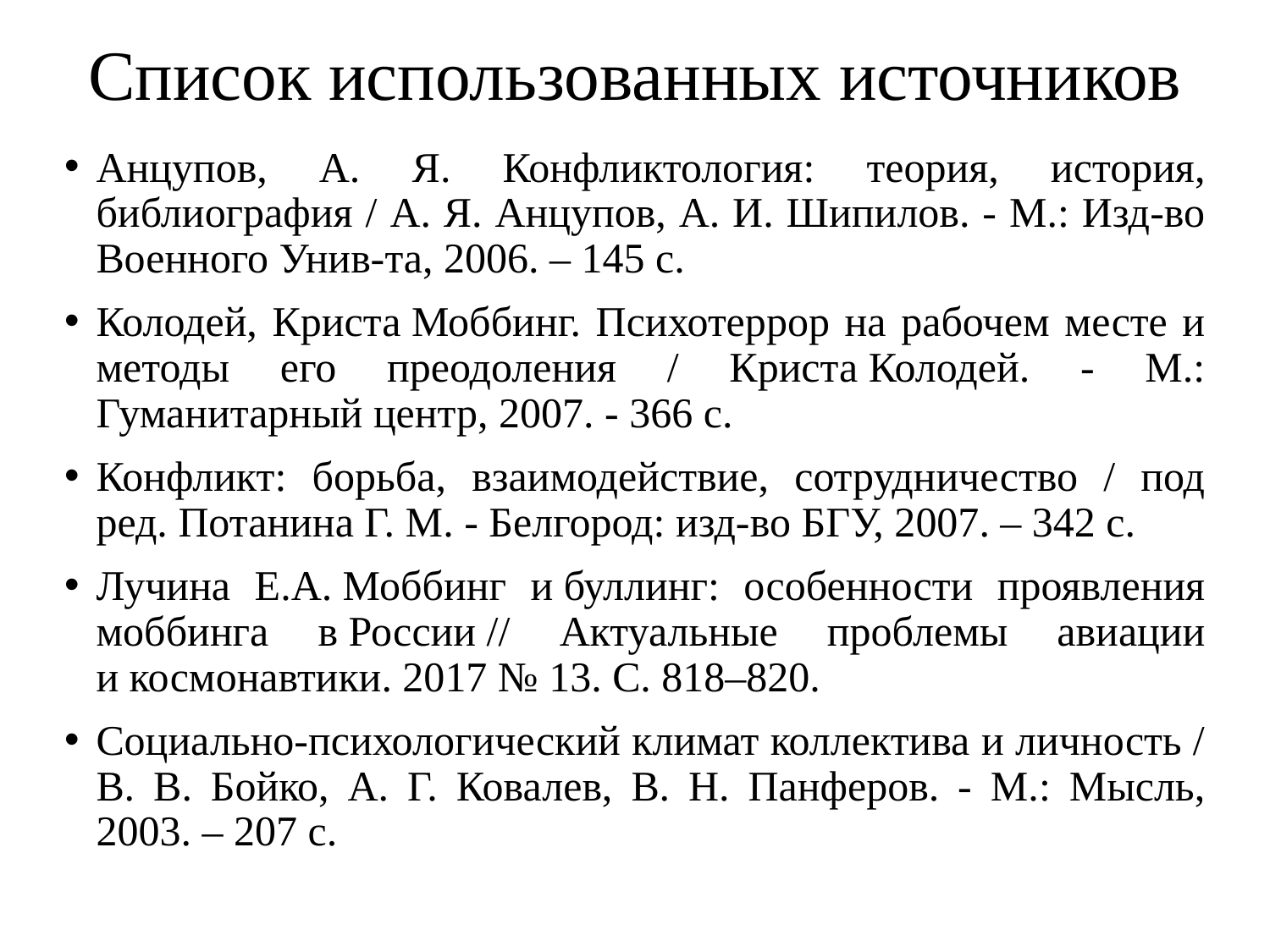

# Список использованных источников
Анцупов, А. Я. Конфликтология: теория, история, библиография / А. Я. Анцупов, А. И. Шипилов. - М.: Изд-во Военного Унив-та, 2006. – 145 с.
Колодей, Криста Моббинг. Психотеррор на рабочем месте и методы его преодоления / Криста Колодей. - М.: Гуманитарный центр, 2007. - 366 c.
Конфликт: борьба, взаимодействие, сотрудничество / под ред. Потанина Г. М. - Белгород: изд-во БГУ, 2007. – 342 с.
Лучина Е.А. Моббинг и буллинг: особенности проявления моббинга в России // Актуальные проблемы авиации и космонавтики. 2017 № 13. С. 818–820.
Социально-психологический климат коллектива и личность / В. В. Бойко, А. Г. Ковалев, В. Н. Панферов. - М.: Мысль, 2003. – 207 с.